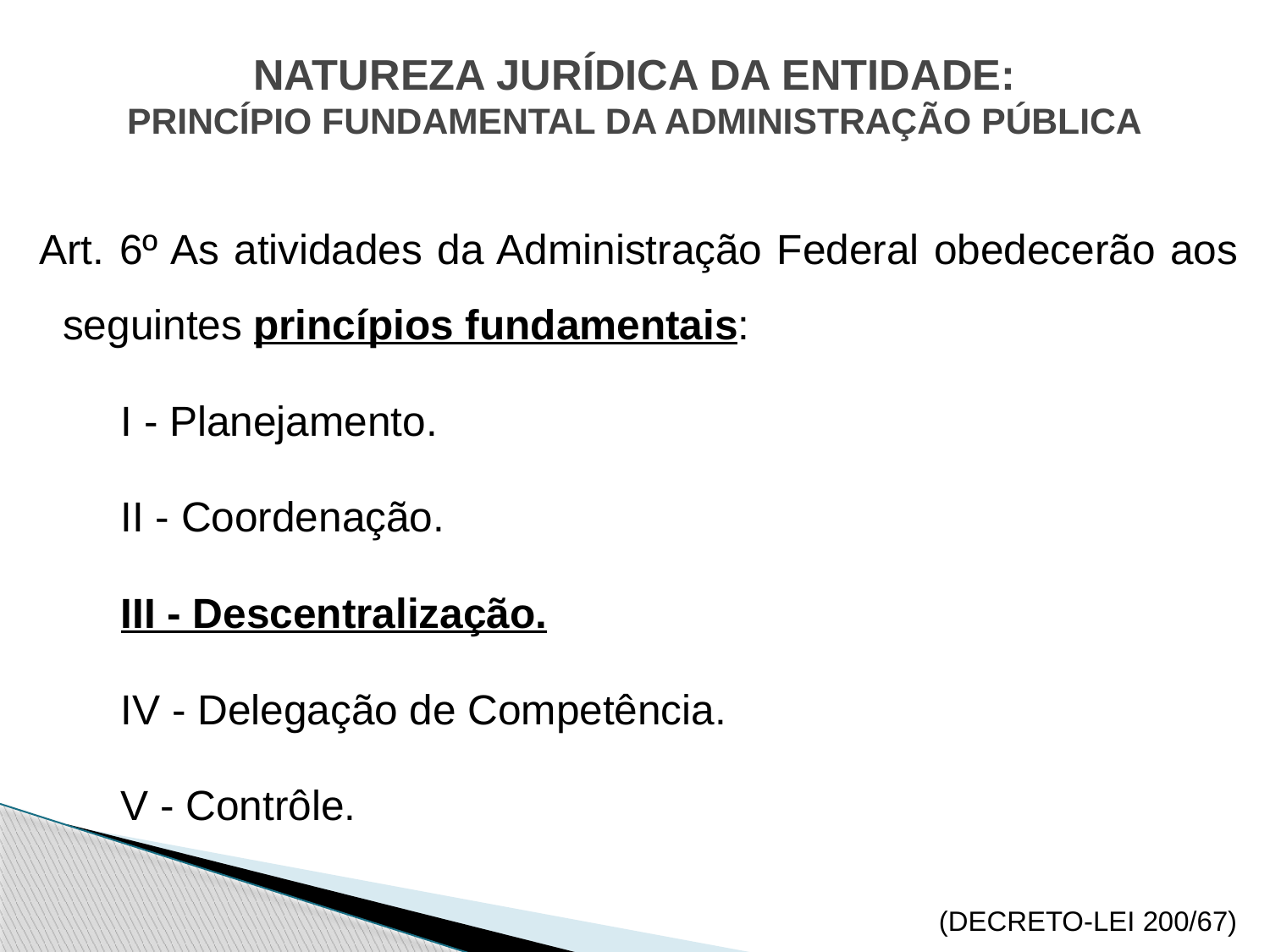

# NATUREZA JURÍDICA DA ENTIDADE: PRINCÍPIO FUNDAMENTAL DA ADMINISTRAÇÃO PÚBLICA

 Art. 6º As atividades da Administração Federal obedecerão aos seguintes princípios fundamentais:
        I - Planejamento.
        II - Coordenação.
        III - Descentralização.
        IV - Delegação de Competência.
        V - Contrôle.

(DECRETO-LEI 200/67)